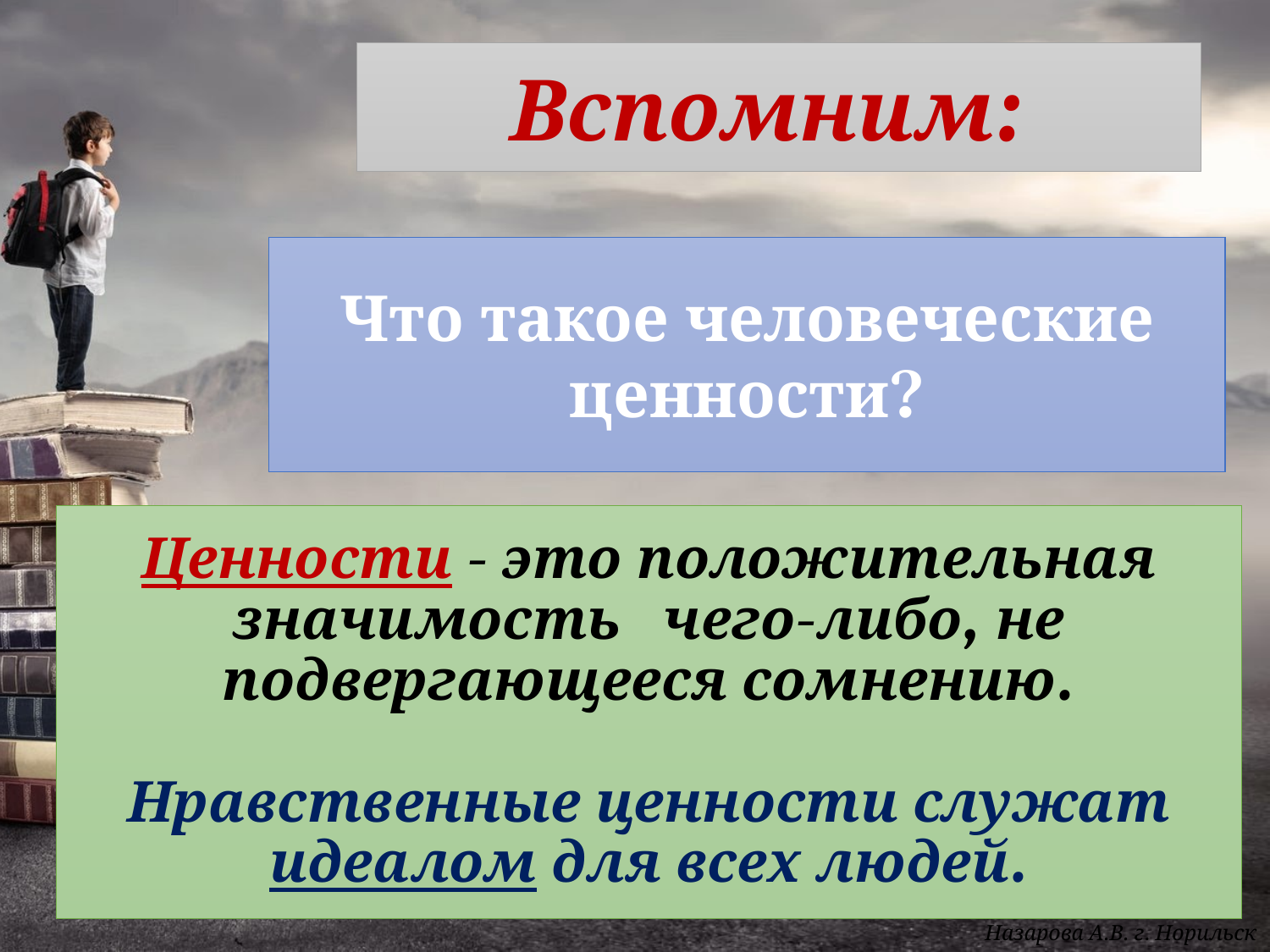

Вспомним:
Что такое человеческие ценности?
Ценности - это положительная значимость   чего-либо, не подвергающееся сомнению.

Нравственные ценности служат идеалом для всех людей.
Истина,
 Добро                        Польза
Господство       Справедливость
Свобода        Красота
Назарова А.В. г. Норильск